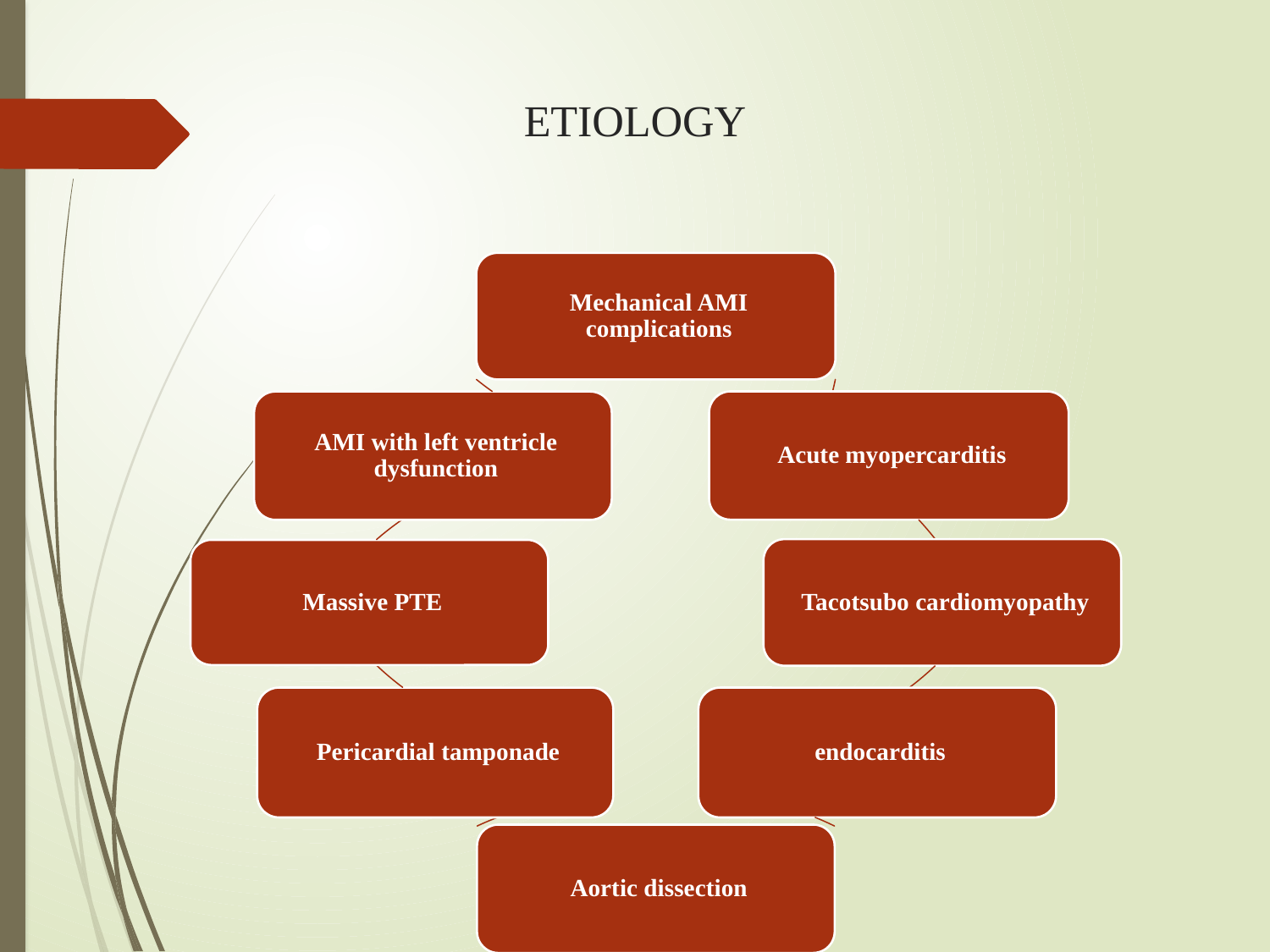

# ETIOLOGY
Mechanical AMI complications
Acute myopercarditis
Tacotsubo cardiomyopathy
endocarditis
Aortic dissection
Pericardial tamponade
Massive PTE
AMI with left ventricle dysfunction